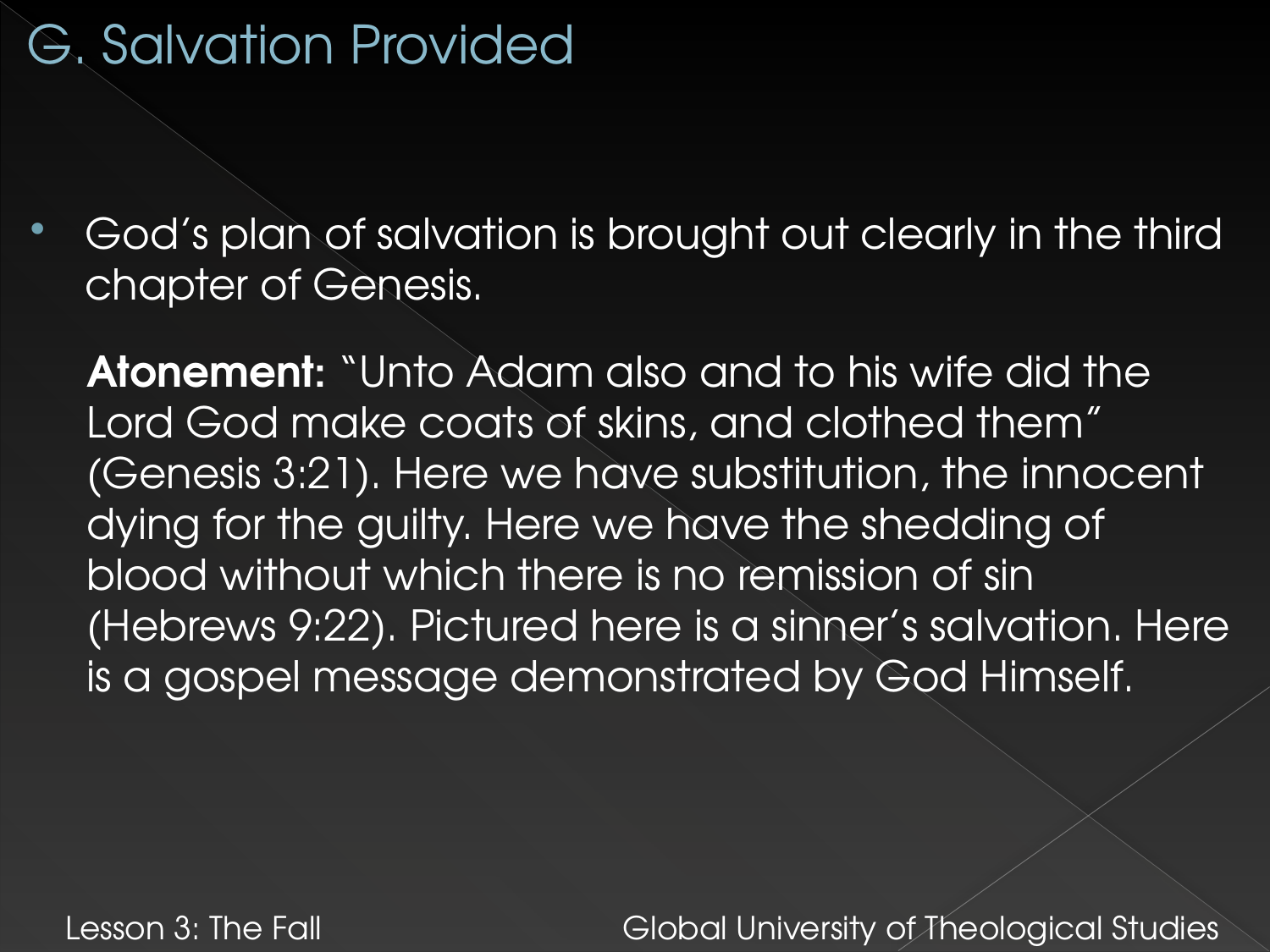

# G. Salvation Provided
God’s plan of salvation is brought out clearly in the third chapter of Genesis.
Atonement: “Unto Adam also and to his wife did the Lord God make coats of skins, and clothed them” (Genesis 3:21). Here we have substitution, the innocent dying for the guilty. Here we have the shedding of blood without which there is no remission of sin (Hebrews 9:22). Pictured here is a sinner’s salvation. Here is a gospel message demonstrated by God Himself.
Lesson 3: The Fall                                  Global University of Theological Studies